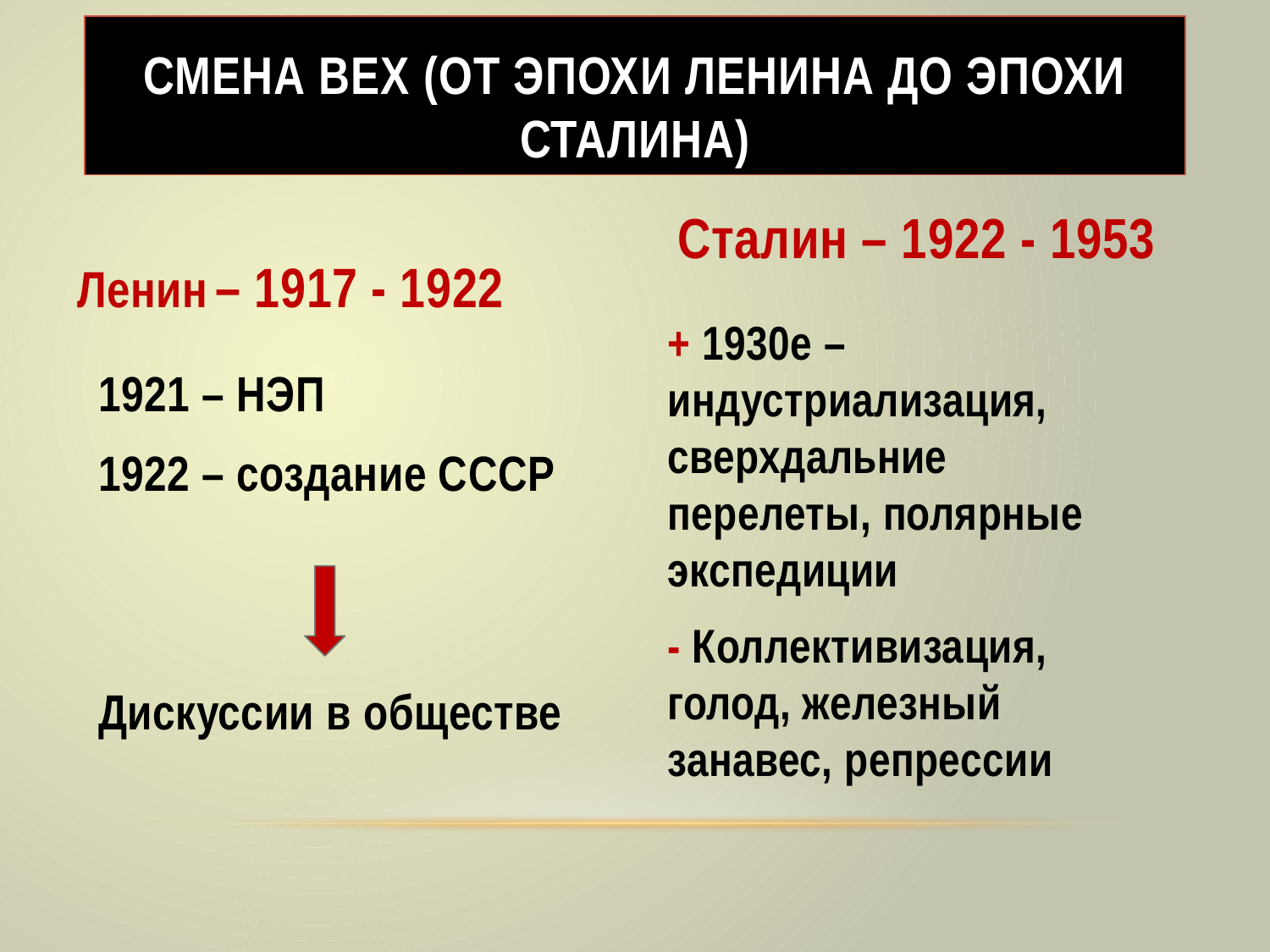

# Смена вех (от эпохи Ленина до эпохи Сталина)
Сталин – 1922 - 1953
Ленин – 1917 - 1922

+ 1930е – индустриализация, сверхдальние перелеты, полярные экспедиции
- Коллективизация, голод, железный занавес, репрессии

1921 – НЭП
1922 – создание СССР

Дискуссии в обществе